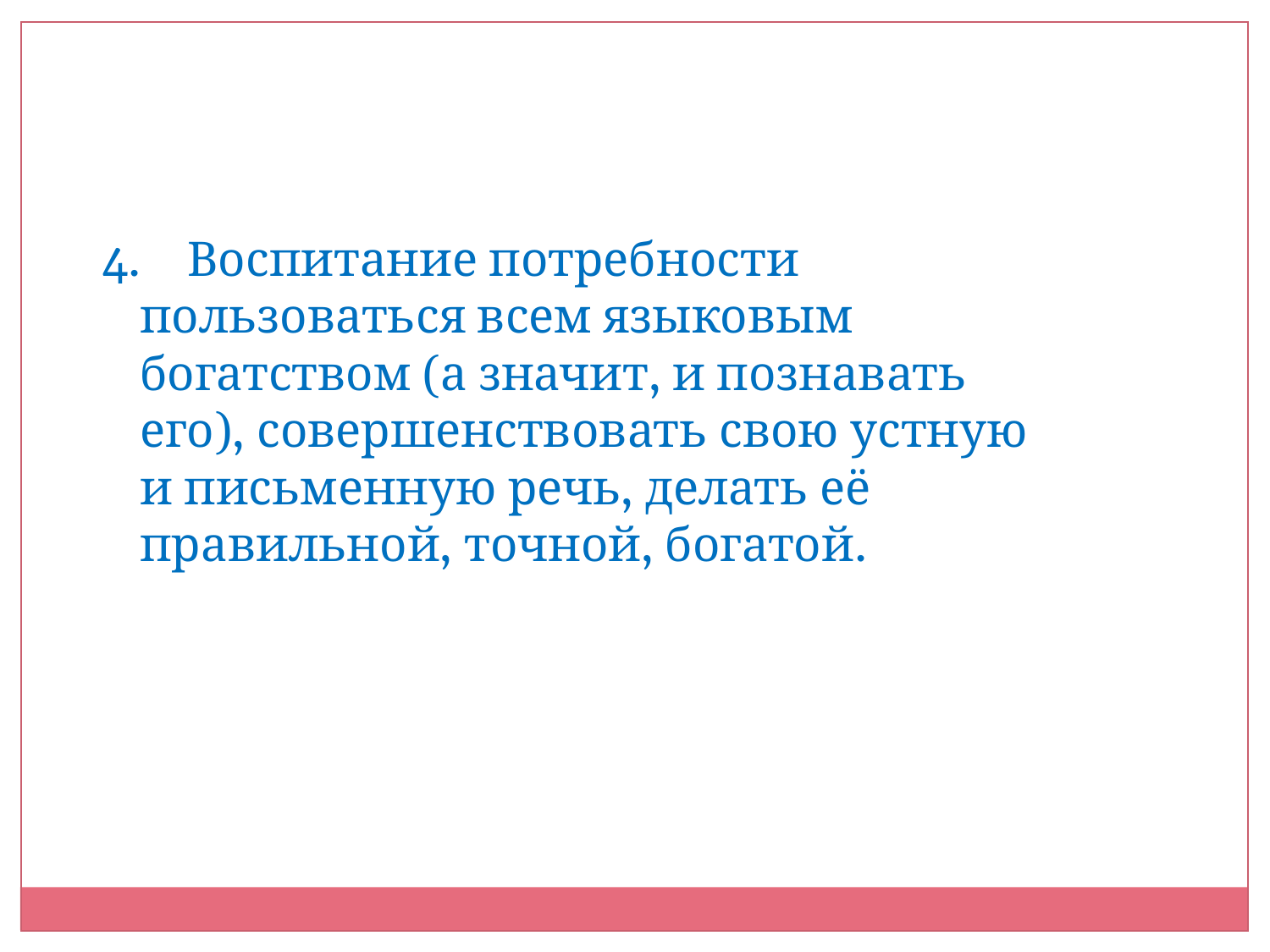

4.    Воспитание потребности пользоваться всем языковым богатством (а значит, и познавать его), совершенствовать свою устную и письменную речь, делать её правильной, точной, богатой.